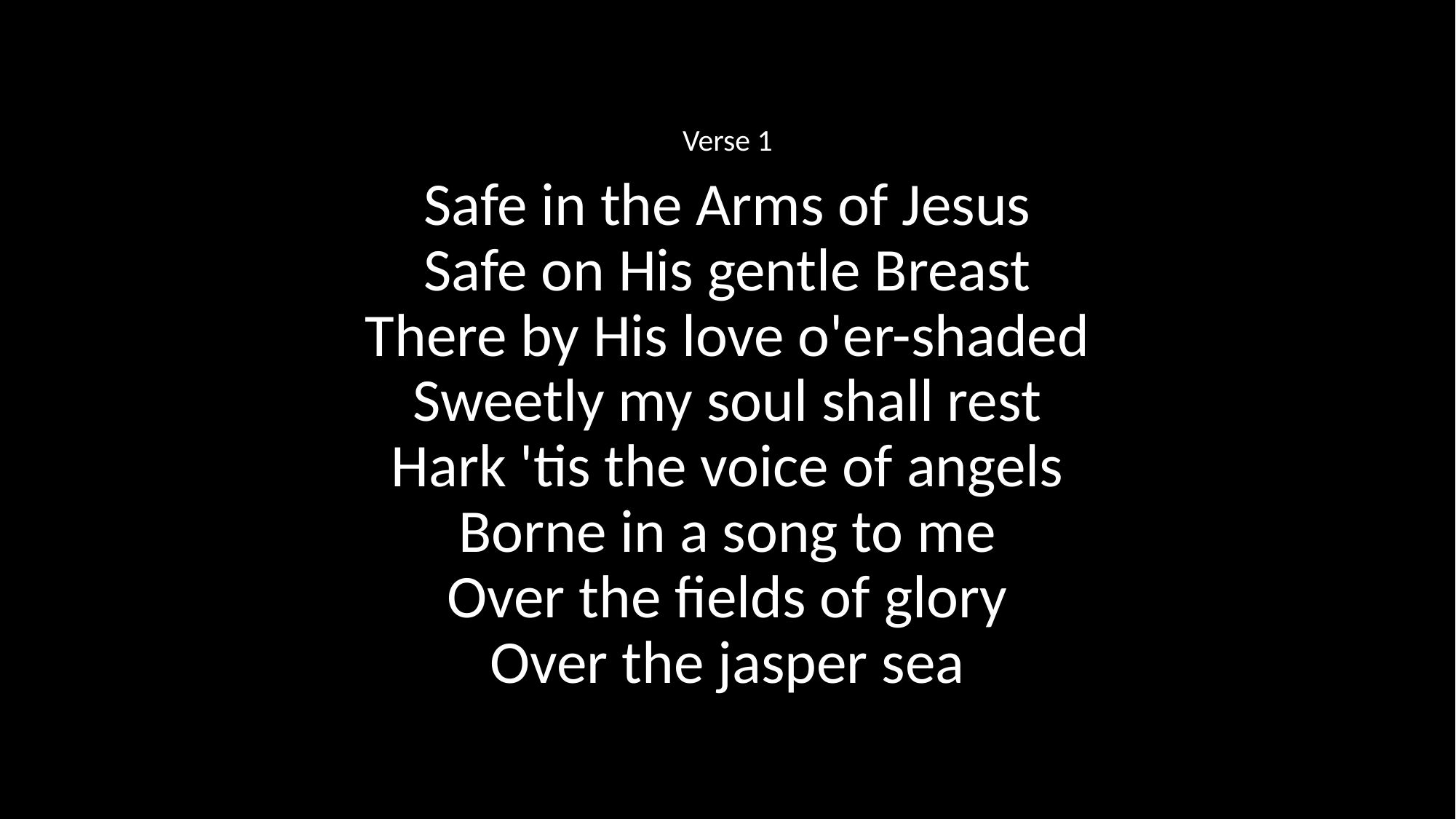

Verse 1
Safe in the Arms of Jesus
Safe on His gentle Breast
There by His love o'er-shaded
Sweetly my soul shall rest
Hark 'tis the voice of angels
Borne in a song to me
Over the fields of glory
Over the jasper sea